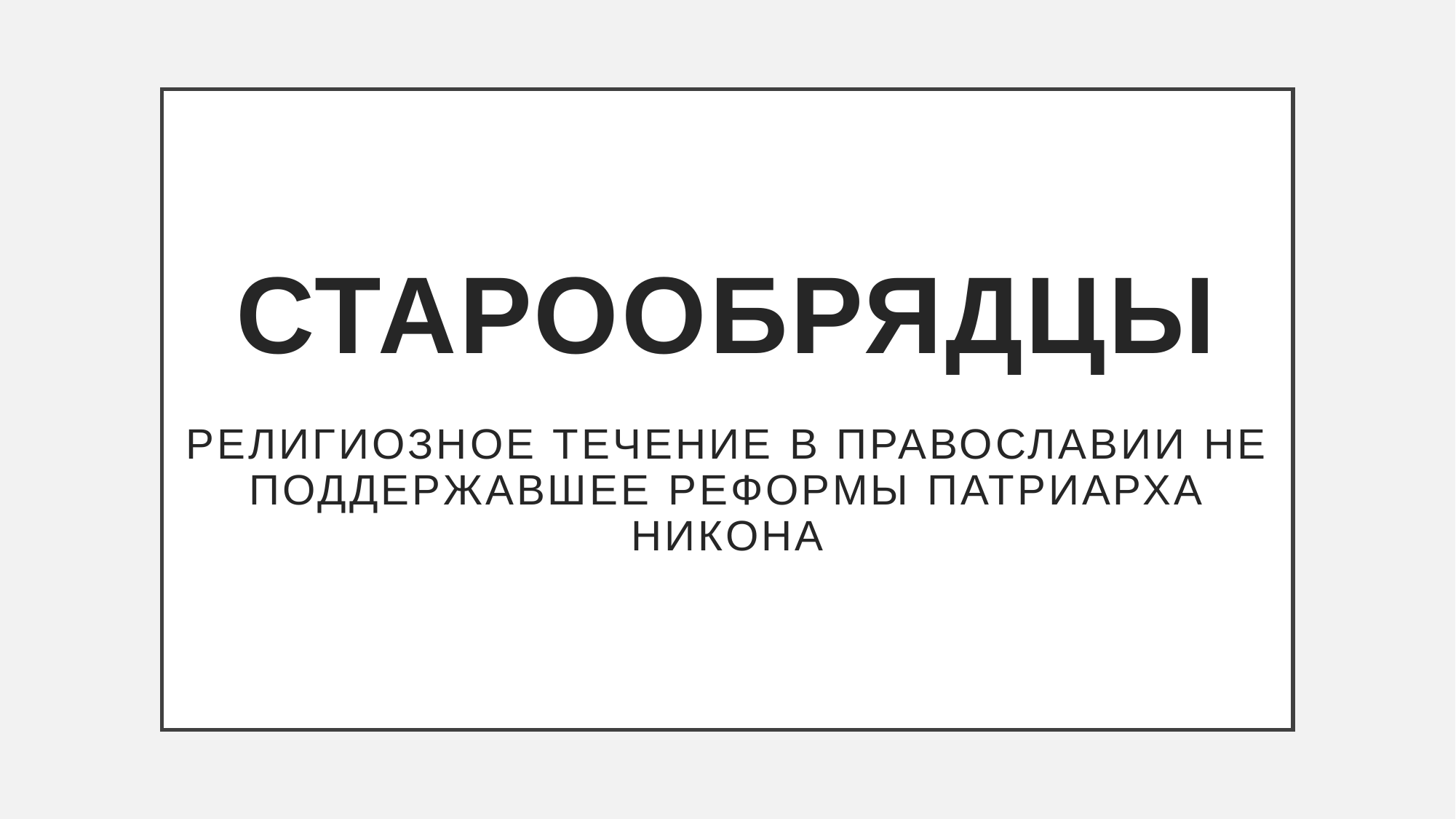

# Старообрядцы религиозное течение в православии не поддержавшее реформы Патриарха Никона